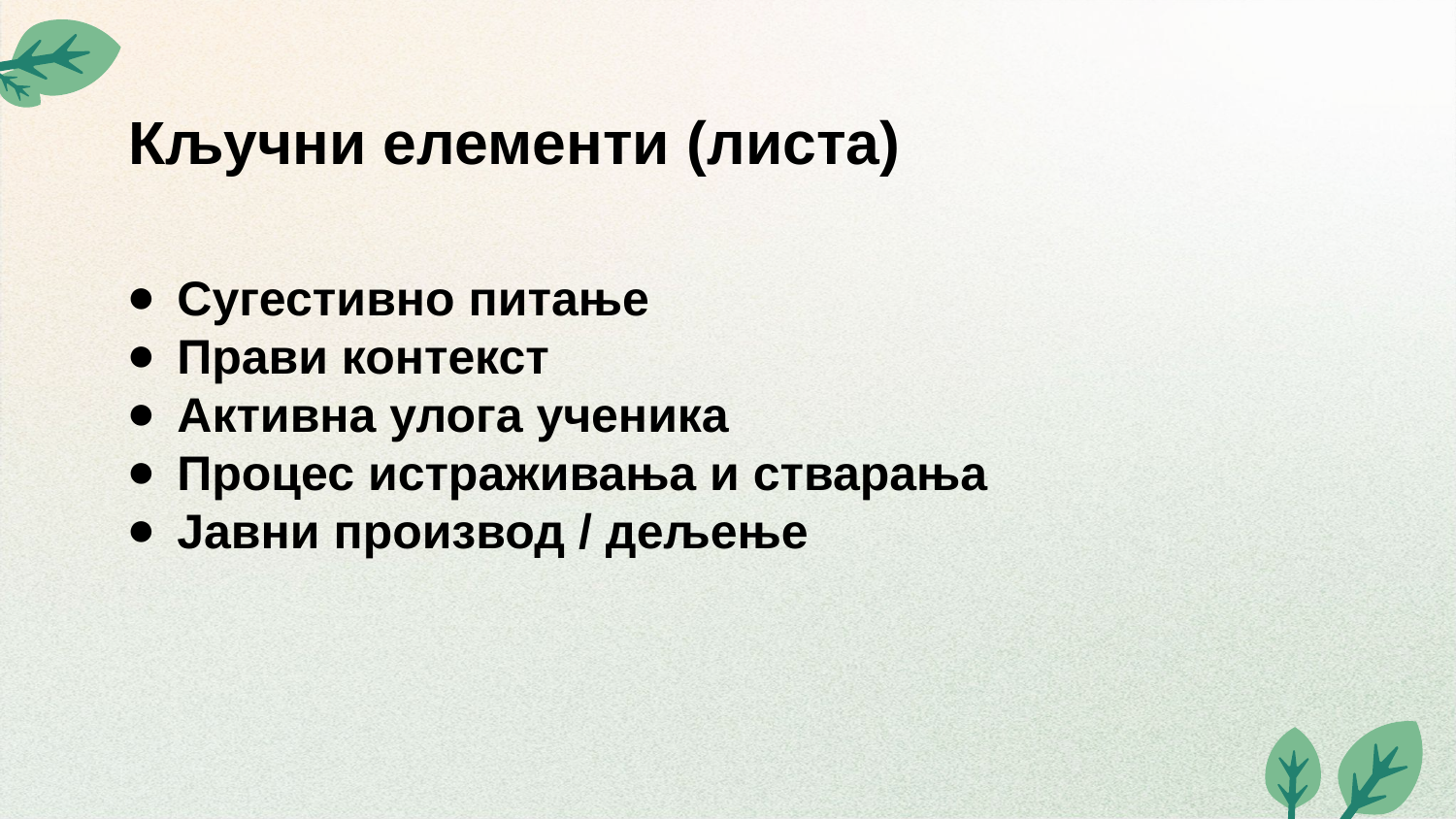

# Кључни елементи (листа)
Сугестивно питање
Прави контекст
Активна улога ученика
Процес истраживања и стварања
Јавни производ / дељење